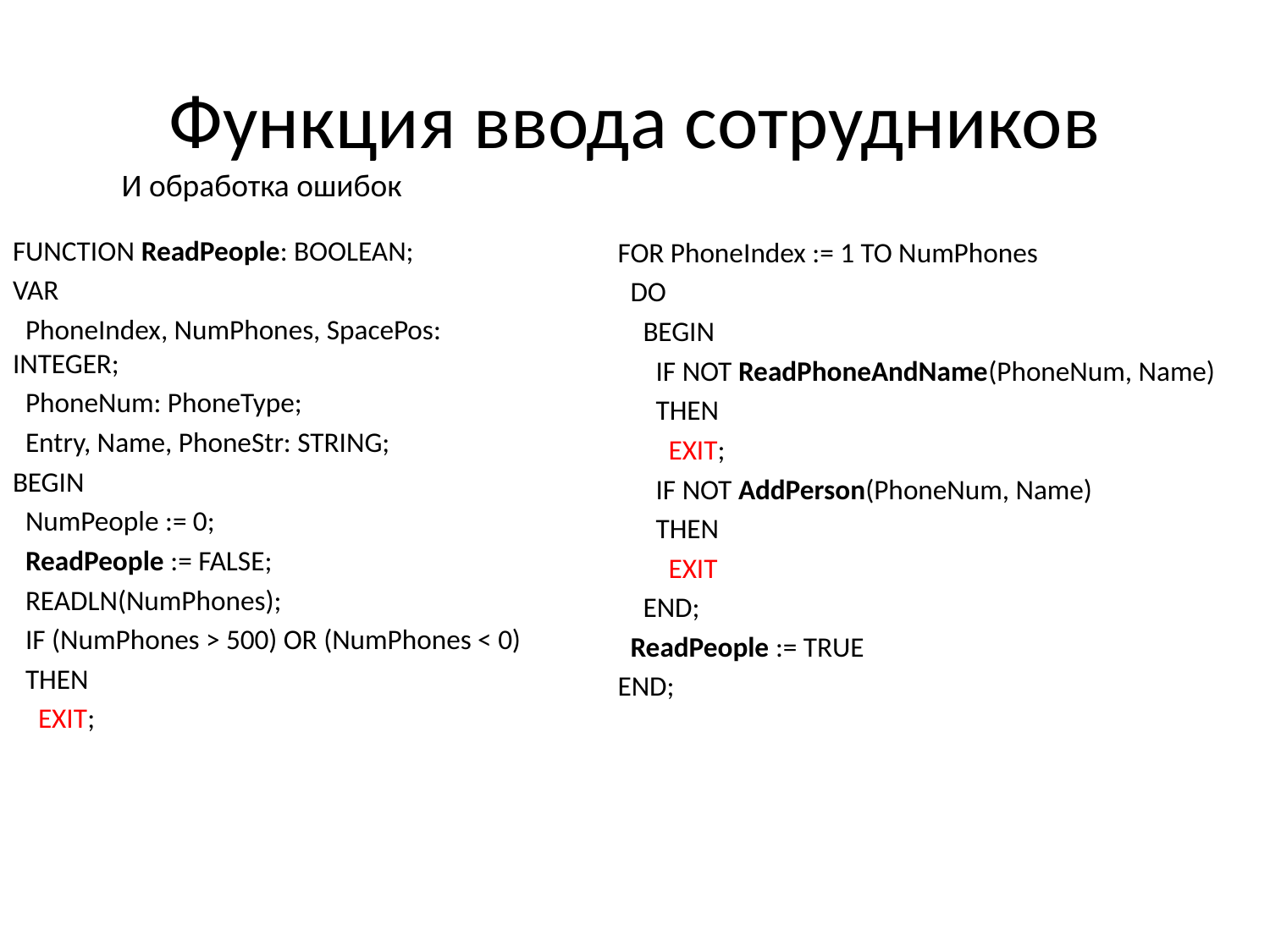

# Функция ввода сотрудников
И обработка ошибок
FUNCTION ReadPeople: BOOLEAN;
VAR
  PhoneIndex, NumPhones, SpacePos: INTEGER;
  PhoneNum: PhoneType;
  Entry, Name, PhoneStr: STRING;
BEGIN
  NumPeople := 0;
  ReadPeople := FALSE;
  READLN(NumPhones);
  IF (NumPhones > 500) OR (NumPhones < 0)
  THEN
    EXIT;
FOR PhoneIndex := 1 TO NumPhones
  DO
    BEGIN
      IF NOT ReadPhoneAndName(PhoneNum, Name)
      THEN
        EXIT;
      IF NOT AddPerson(PhoneNum, Name)
      THEN
        EXIT
    END;
  ReadPeople := TRUE
END;